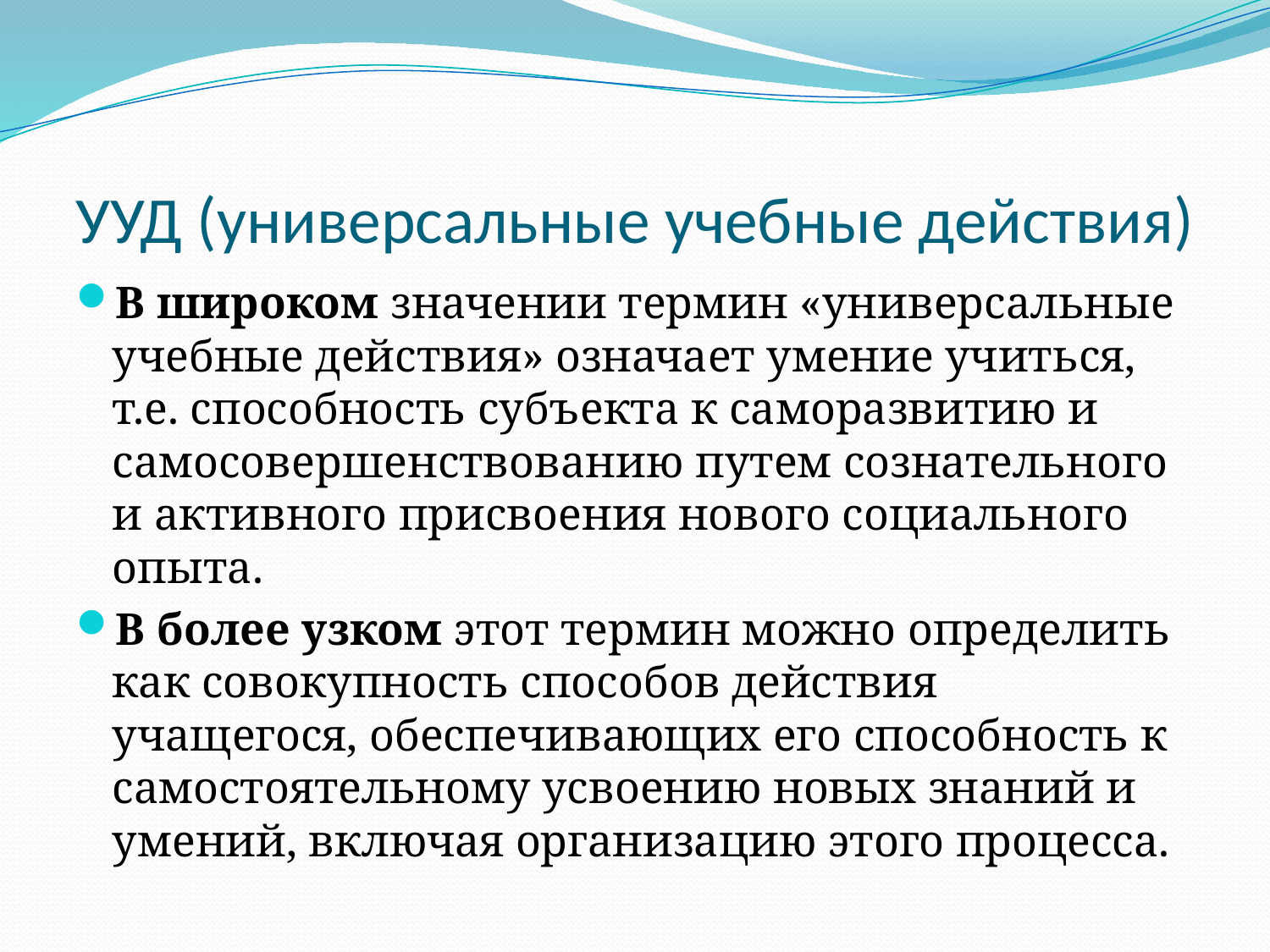

# УУД (универсальные учебные действия)
В широком значении термин «универсальные учебные действия» означает умение учиться, т.е. способность субъекта к саморазвитию и самосовершенствованию путем сознательного и активного присвоения нового социального опыта.
В более узком этот термин можно определить как совокупность способов действия учащегося, обеспечивающих его способность к самостоятельному усвоению новых знаний и умений, включая организацию этого процесса.